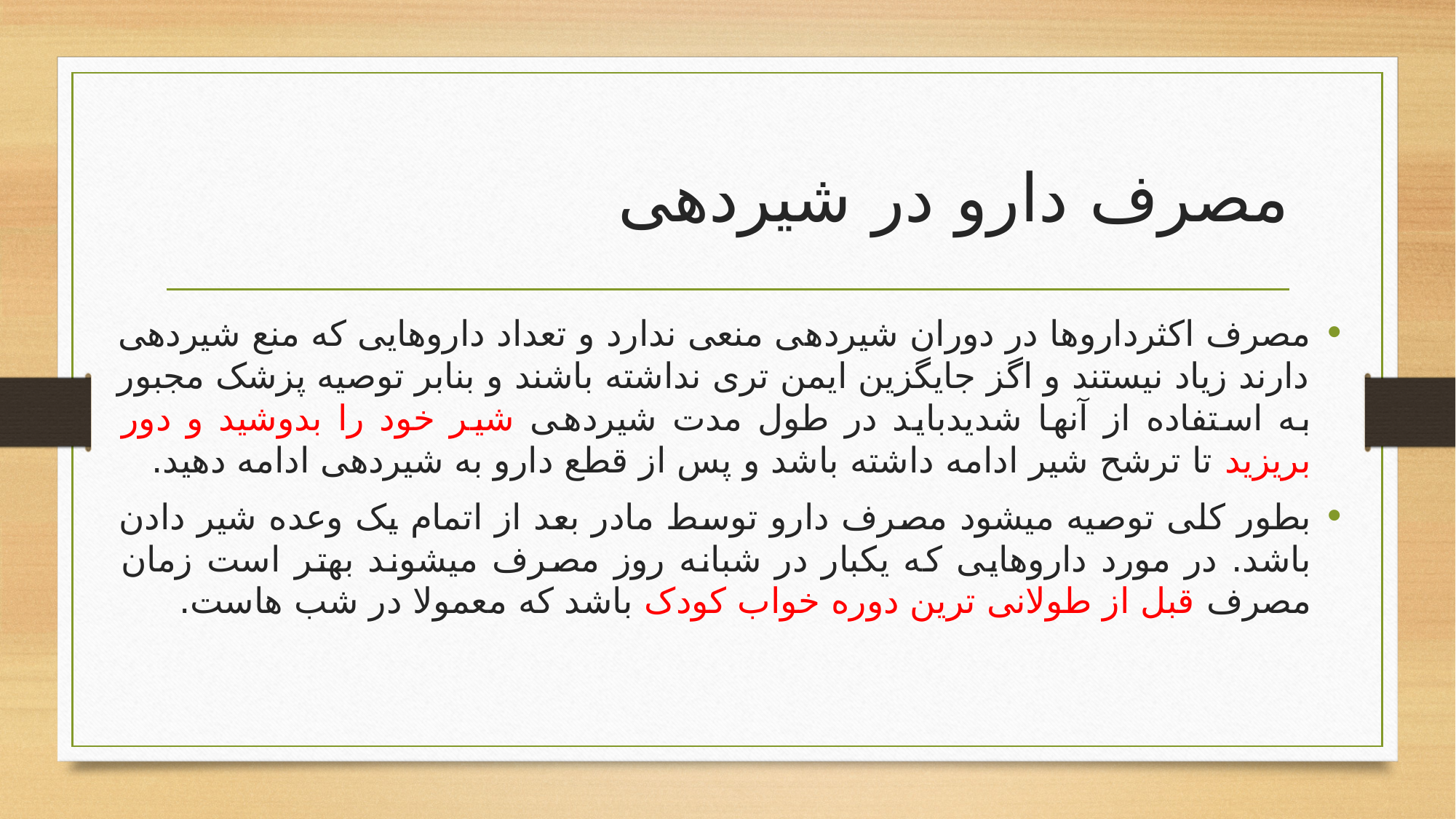

# مصرف دارو در شیردهی
مصرف اکثرداروها در دوران شیردهی منعی ندارد و تعداد داروهایی که منع شیردهی دارند زیاد نیستند و اگز جایگزین ایمن تری نداشته باشند و بنابر توصیه پزشک مجبور به استفاده از آنها شدیدباید در طول مدت شیردهی شیر خود را بدوشید و دور بریزید تا ترشح شیر ادامه داشته باشد و پس از قطع دارو به شیردهی ادامه دهید.
بطور کلی توصیه میشود مصرف دارو توسط مادر بعد از اتمام یک وعده شیر دادن باشد. در مورد داروهایی که یکبار در شبانه روز مصرف میشوند بهتر است زمان مصرف قبل از طولانی ترین دوره خواب کودک باشد که معمولا در شب هاست.